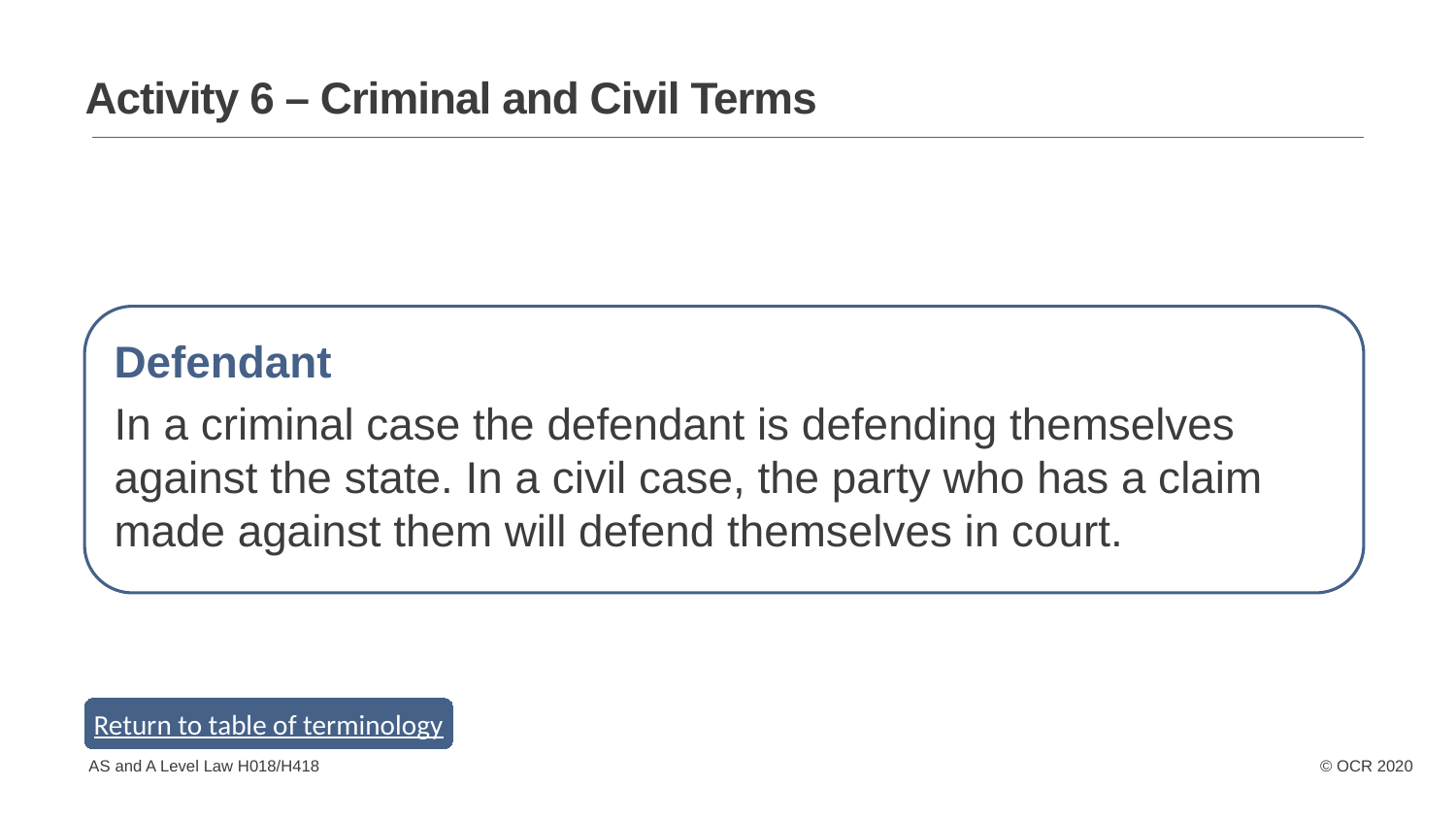

Activity 6 – Criminal and Civil Terms
Defendant
In a criminal case the defendant is defending themselves against the state. In a civil case, the party who has a claim made against them will defend themselves in court.

Return to table of terminology